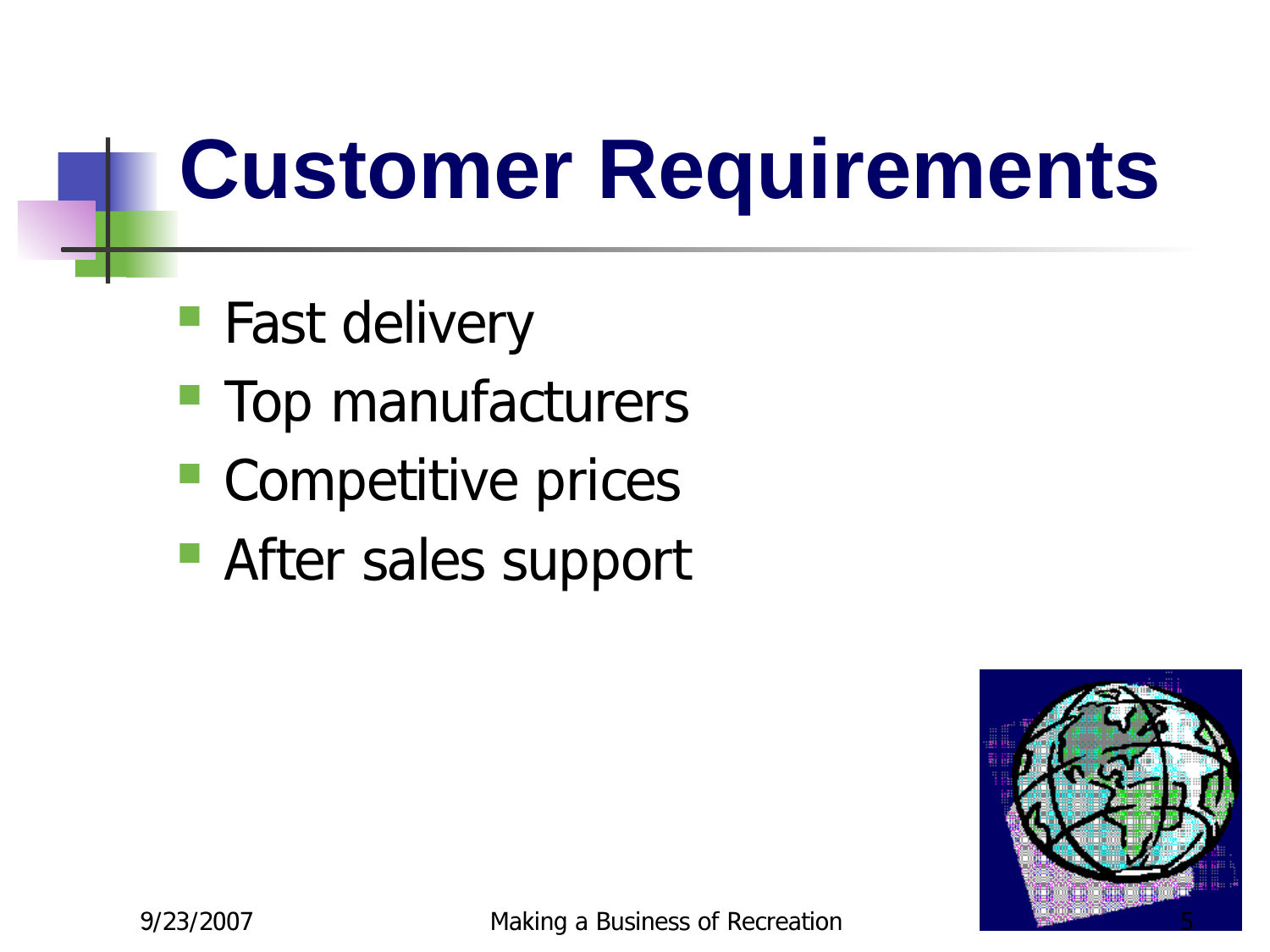

# Customer Requirements
Fast delivery
Top manufacturers
Competitive prices
After sales support
9/23/2007
Making a Business of Recreation
5